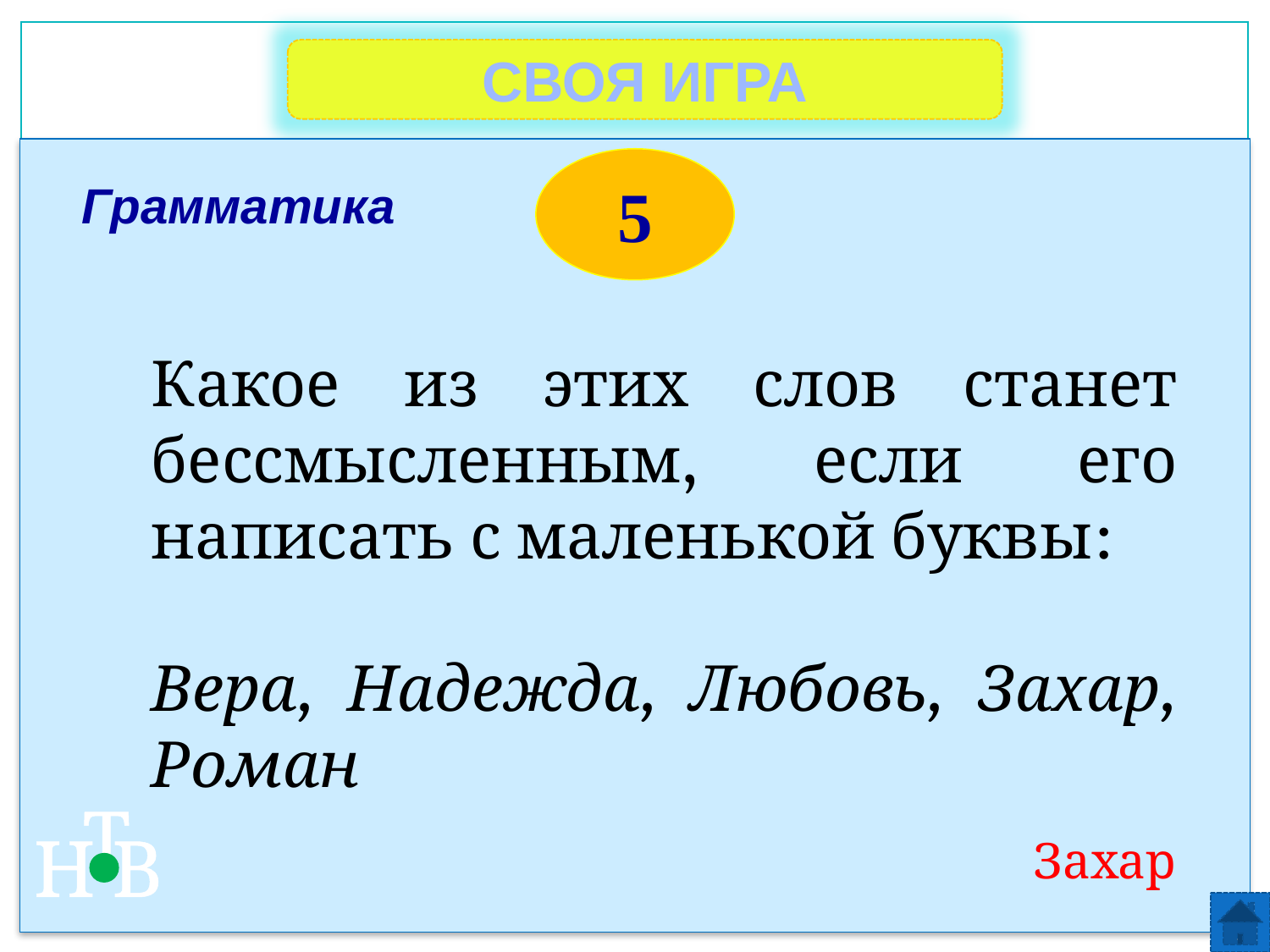

СВОЯ ИГРА

5
Грамматика
Какое из этих слов станет бессмысленным, если его написать с маленькой буквы:

Вера, Надежда, Любовь, Захар, Роман
Т
Н
В
Захар